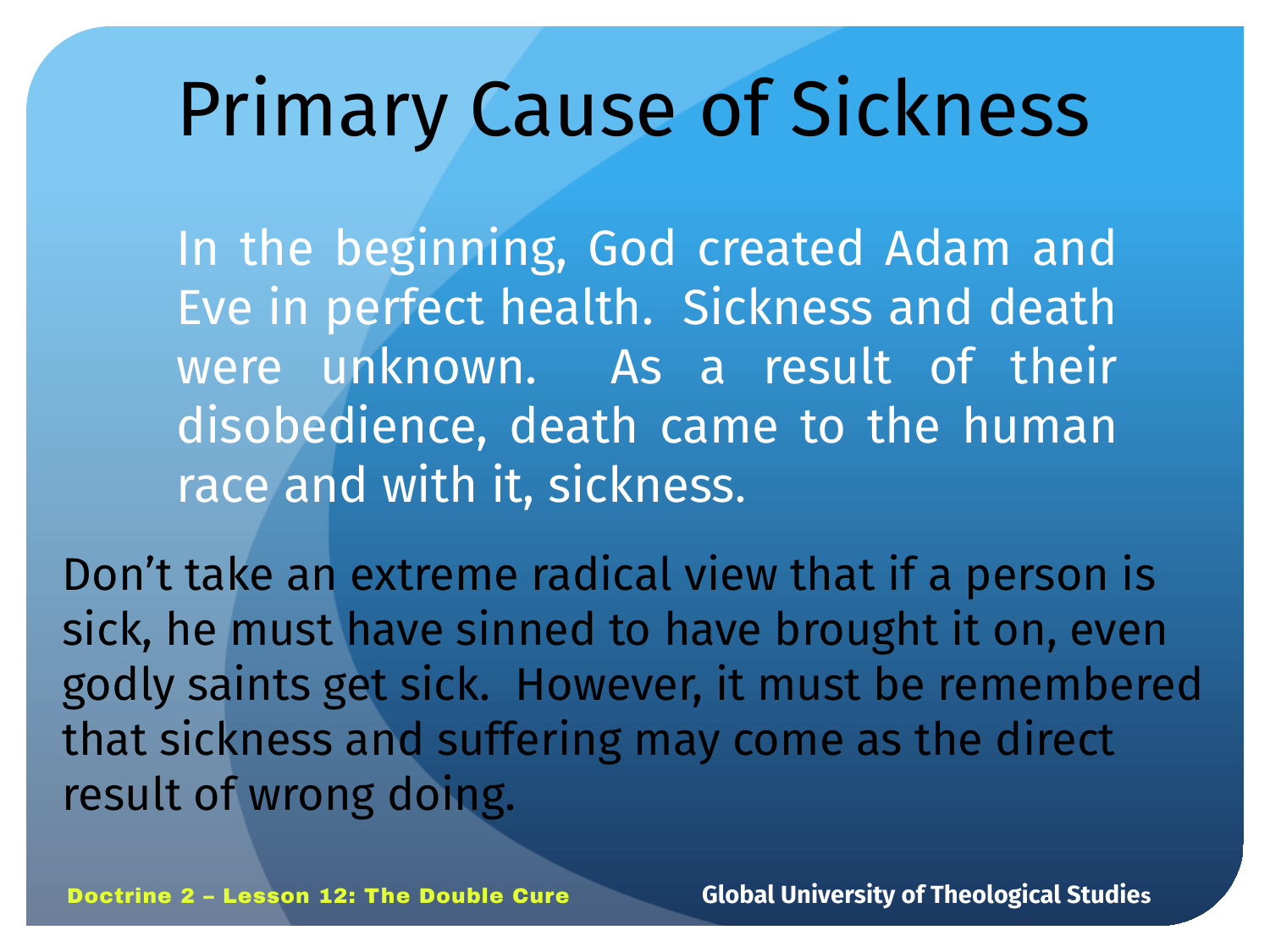

Primary Cause of Sickness
In the beginning, God created Adam and Eve in perfect health.  Sickness and death were unknown.  As a result of their disobedience, death came to the human race and with it, sickness.
Don’t take an extreme radical view that if a person is sick, he must have sinned to have brought it on, even godly saints get sick.  However, it must be remembered that sickness and suffering may come as the direct result of wrong doing.
Doctrine 2 – Lesson 12: The Double Cure		Global University of Theological Studies